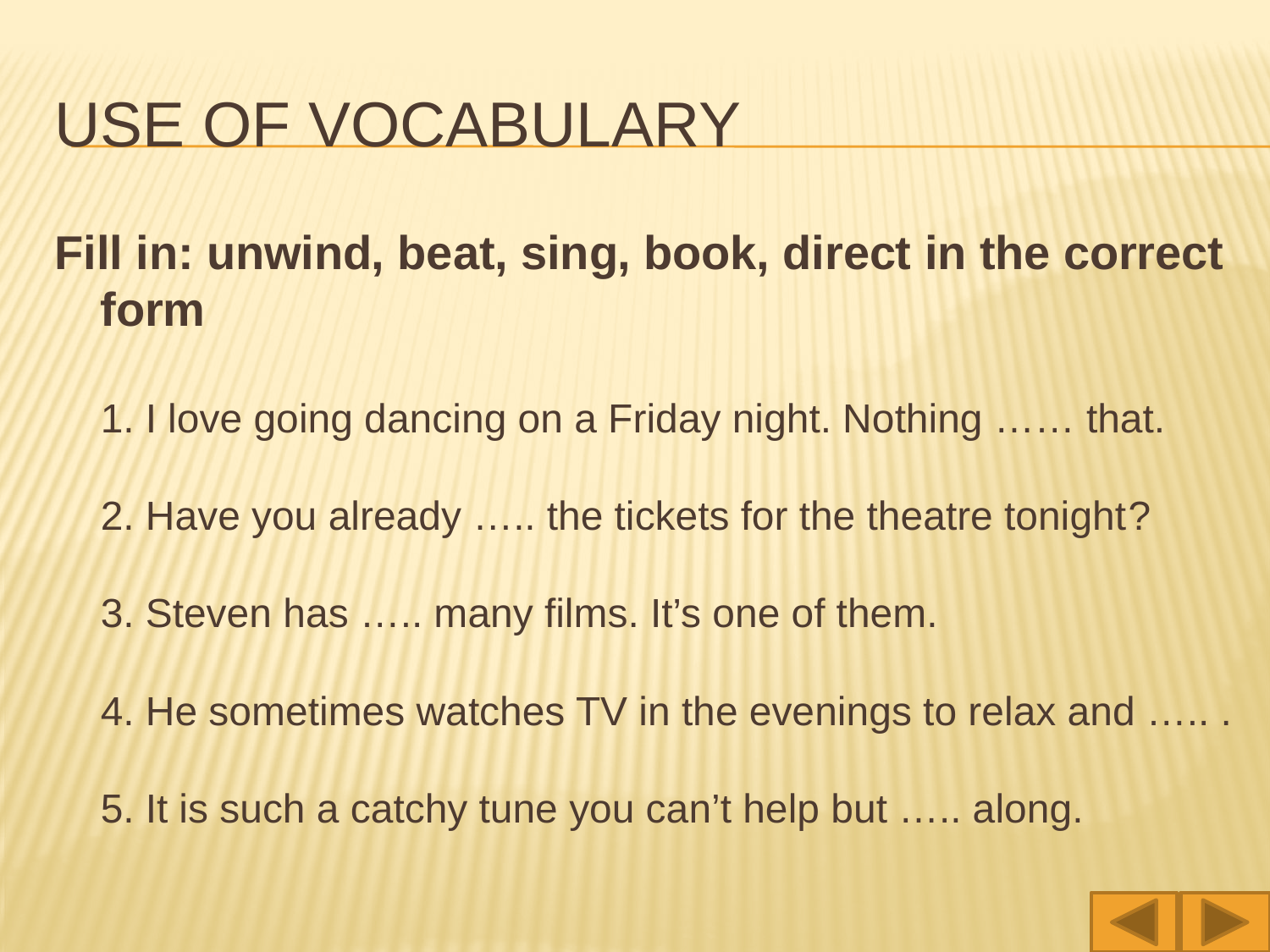

# use of vocabulary
Fill in: unwind, beat, sing, book, direct in the correct form
1. I love going dancing on a Friday night. Nothing …… that.
2. Have you already ….. the tickets for the theatre tonight?
3. Steven has ….. many films. It’s one of them.
4. He sometimes watches TV in the evenings to relax and ….. .
5. It is such a catchy tune you can’t help but ….. along.